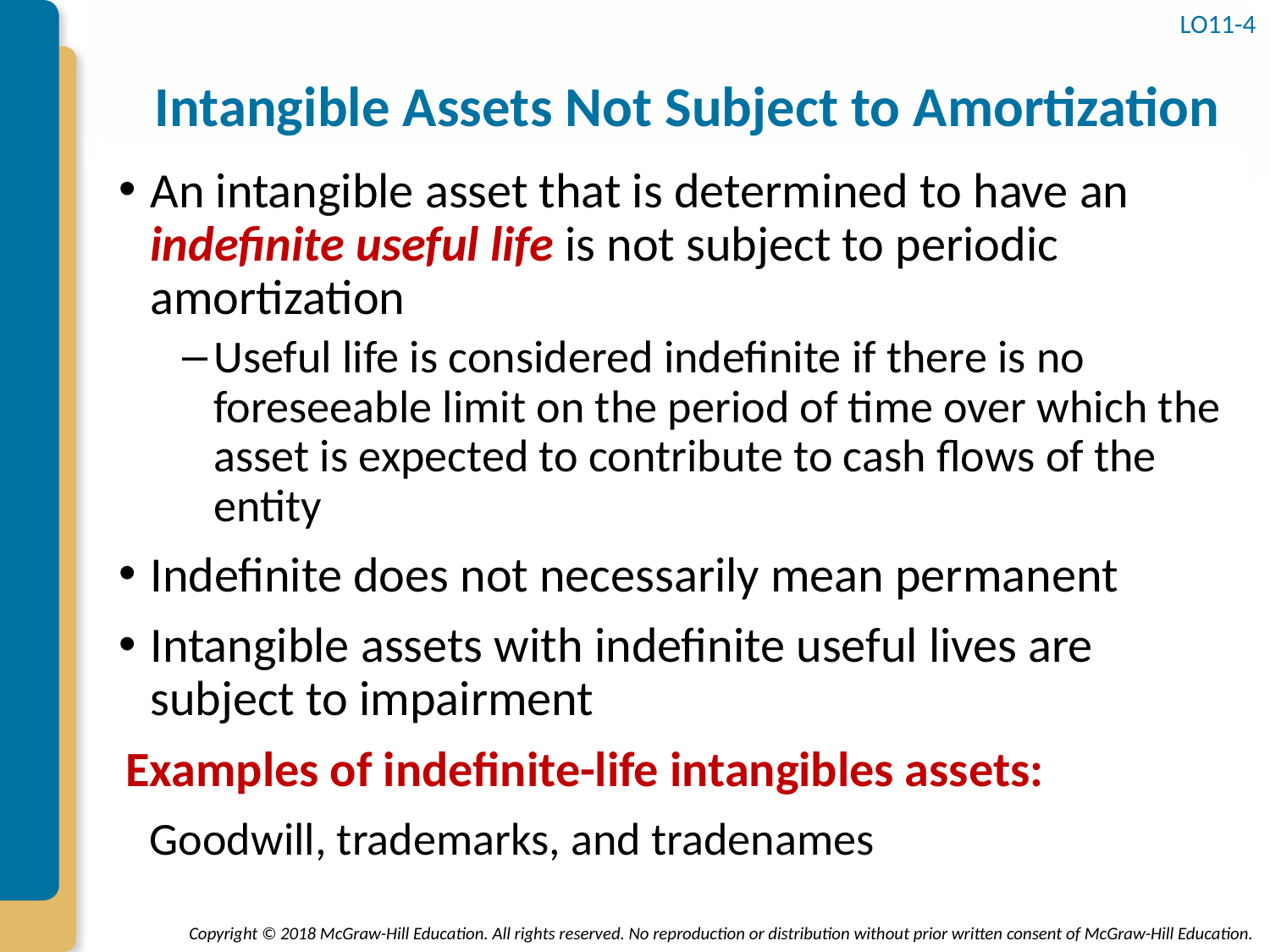

# Intangible Assets Not Subject to Amortization
LO11-4
An intangible asset that is determined to have an indefinite useful life is not subject to periodic amortization
Useful life is considered indefinite if there is no foreseeable limit on the period of time over which the asset is expected to contribute to cash flows of the entity
Indefinite does not necessarily mean permanent
Intangible assets with indefinite useful lives are subject to impairment
Examples of indefinite-life intangibles assets:
Goodwill, trademarks, and tradenames